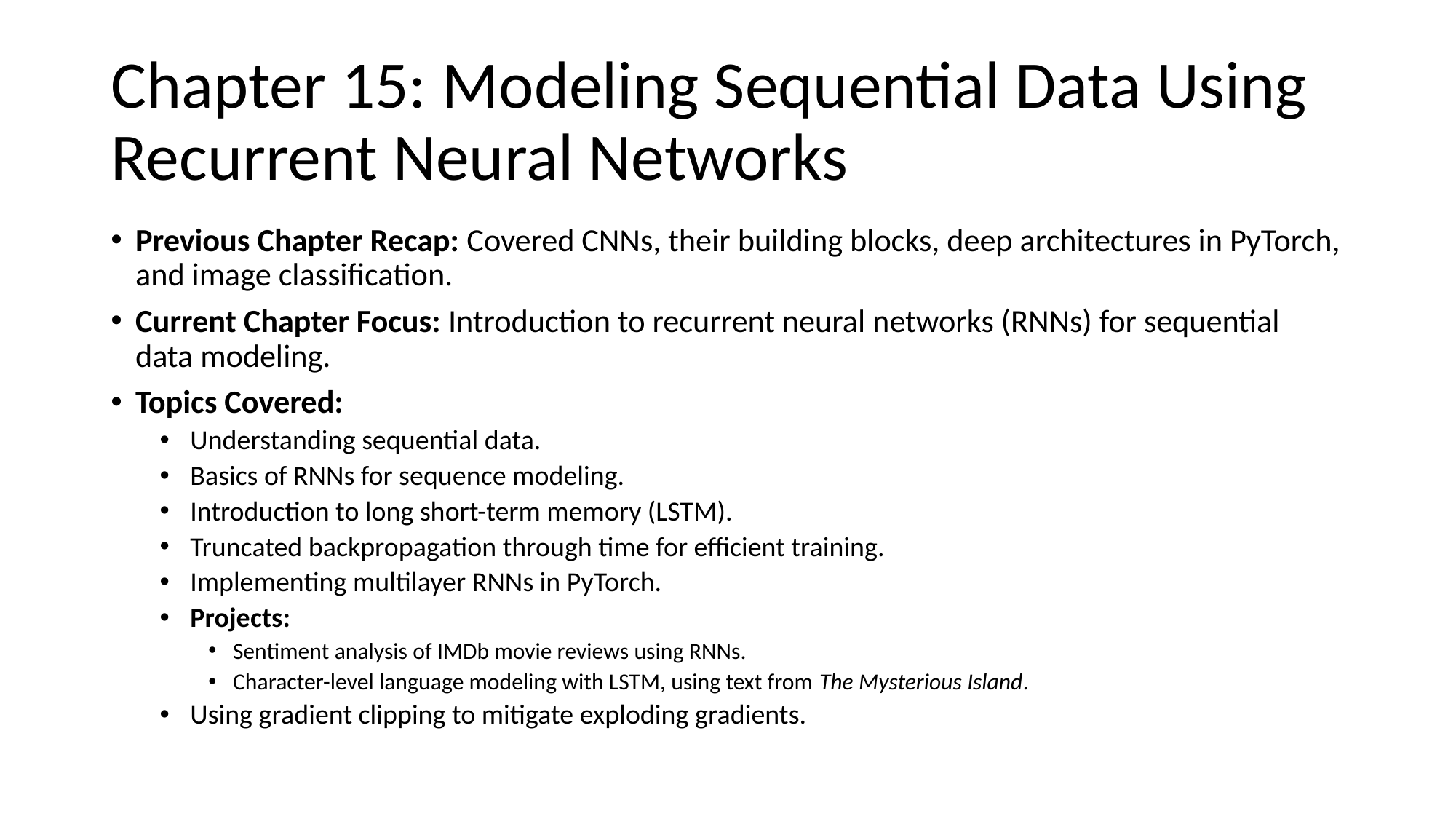

# Chapter 15: Modeling Sequential Data Using Recurrent Neural Networks
Previous Chapter Recap: Covered CNNs, their building blocks, deep architectures in PyTorch, and image classification.
Current Chapter Focus: Introduction to recurrent neural networks (RNNs) for sequential data modeling.
Topics Covered:
Understanding sequential data.
Basics of RNNs for sequence modeling.
Introduction to long short-term memory (LSTM).
Truncated backpropagation through time for efficient training.
Implementing multilayer RNNs in PyTorch.
Projects:
Sentiment analysis of IMDb movie reviews using RNNs.
Character-level language modeling with LSTM, using text from The Mysterious Island.
Using gradient clipping to mitigate exploding gradients.